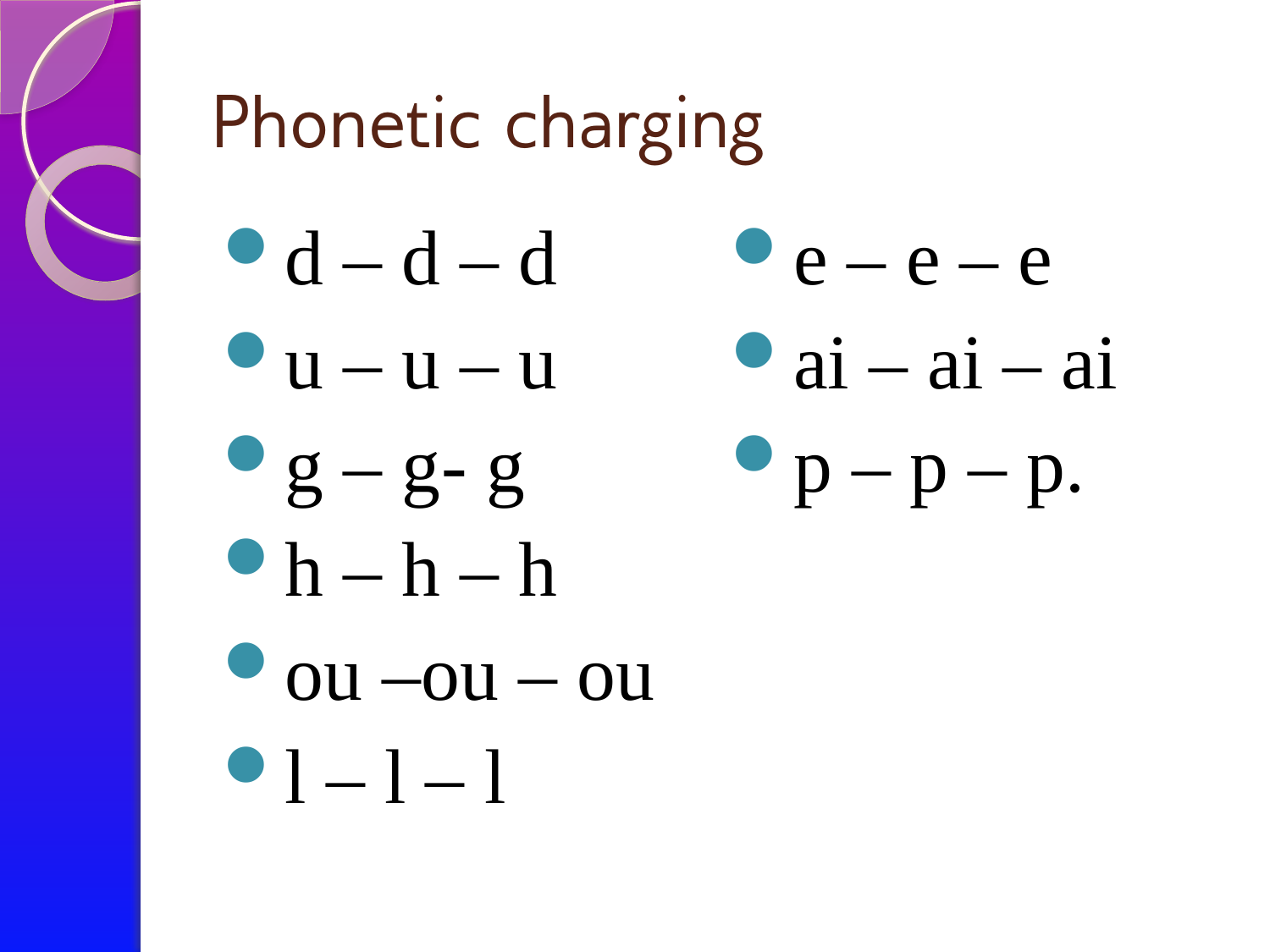

# Phonetic charging
d – d – d
u – u – u
g – g- g
h – h – h
ou –ou – ou
l – l – l
e – e – e
ai – ai – ai
p – p – p.